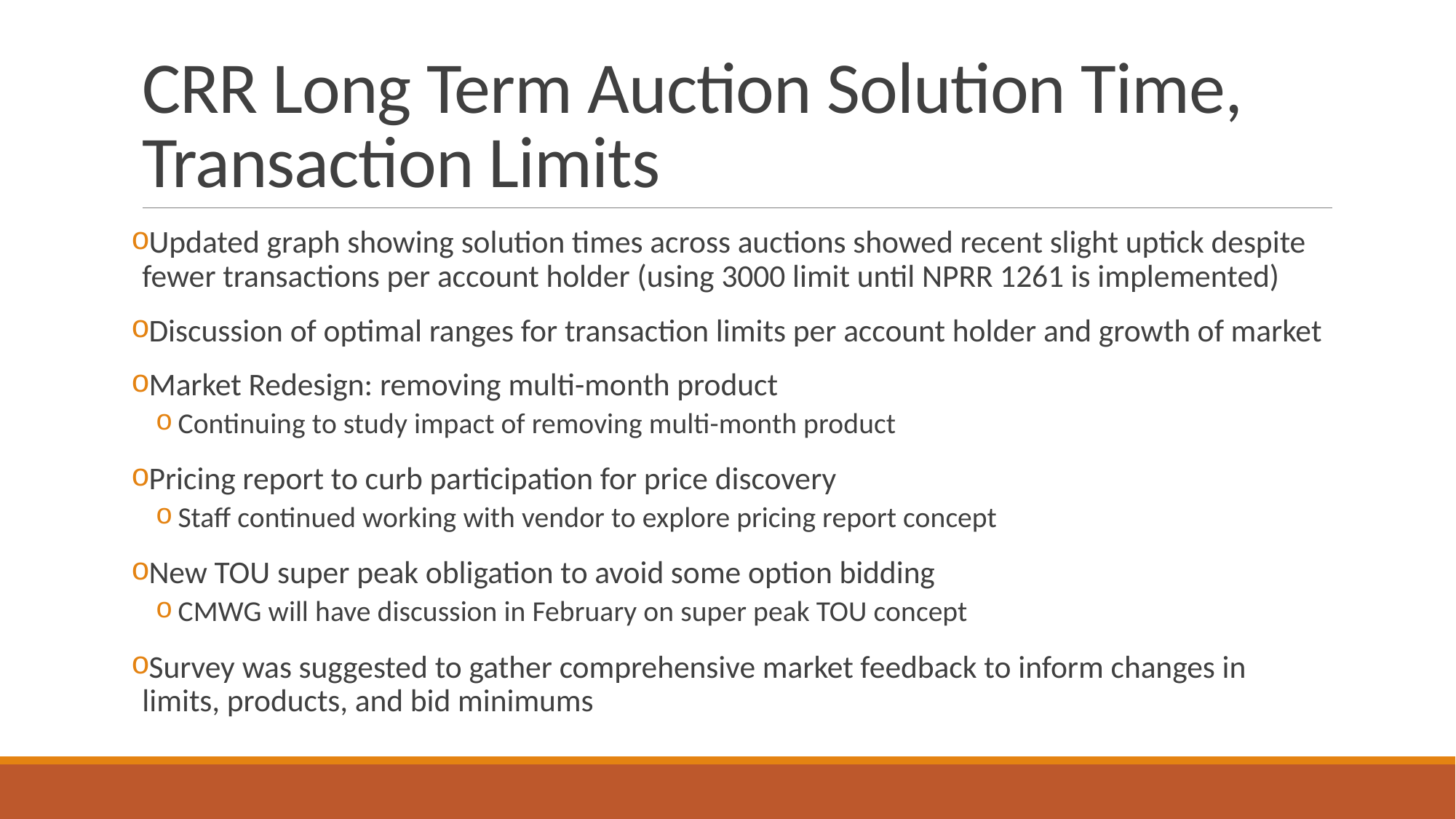

# CRR Long Term Auction Solution Time, Transaction Limits
Updated graph showing solution times across auctions showed recent slight uptick despite fewer transactions per account holder (using 3000 limit until NPRR 1261 is implemented)
Discussion of optimal ranges for transaction limits per account holder and growth of market
Market Redesign: removing multi-month product
Continuing to study impact of removing multi-month product
Pricing report to curb participation for price discovery
Staff continued working with vendor to explore pricing report concept
New TOU super peak obligation to avoid some option bidding
CMWG will have discussion in February on super peak TOU concept
Survey was suggested to gather comprehensive market feedback to inform changes in limits, products, and bid minimums